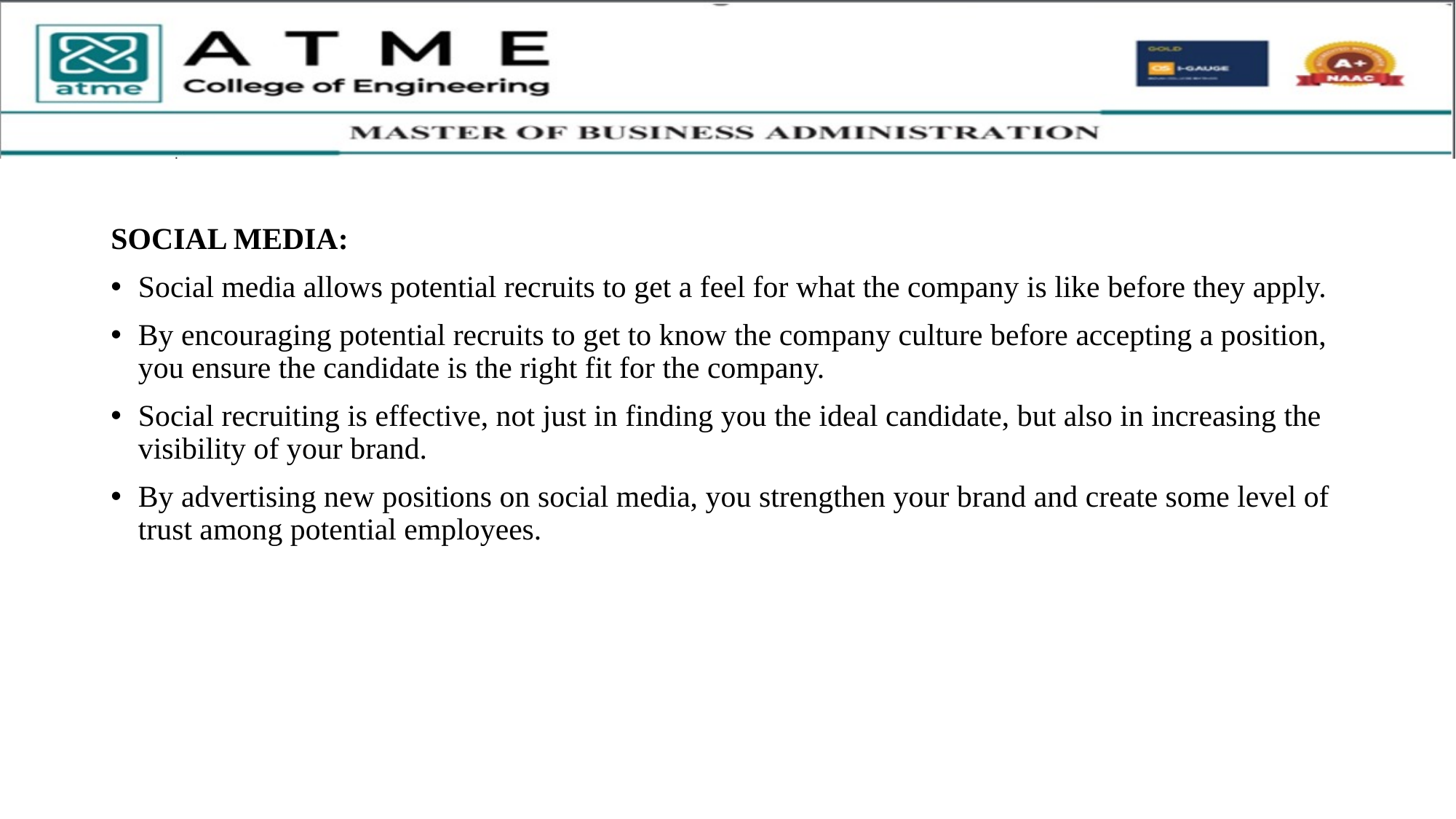

SOCIAL MEDIA:
Social media allows potential recruits to get a feel for what the company is like before they apply.
By encouraging potential recruits to get to know the company culture before accepting a position, you ensure the candidate is the right fit for the company.
Social recruiting is effective, not just in finding you the ideal candidate, but also in increasing the visibility of your brand.
By advertising new positions on social media, you strengthen your brand and create some level of trust among potential employees.